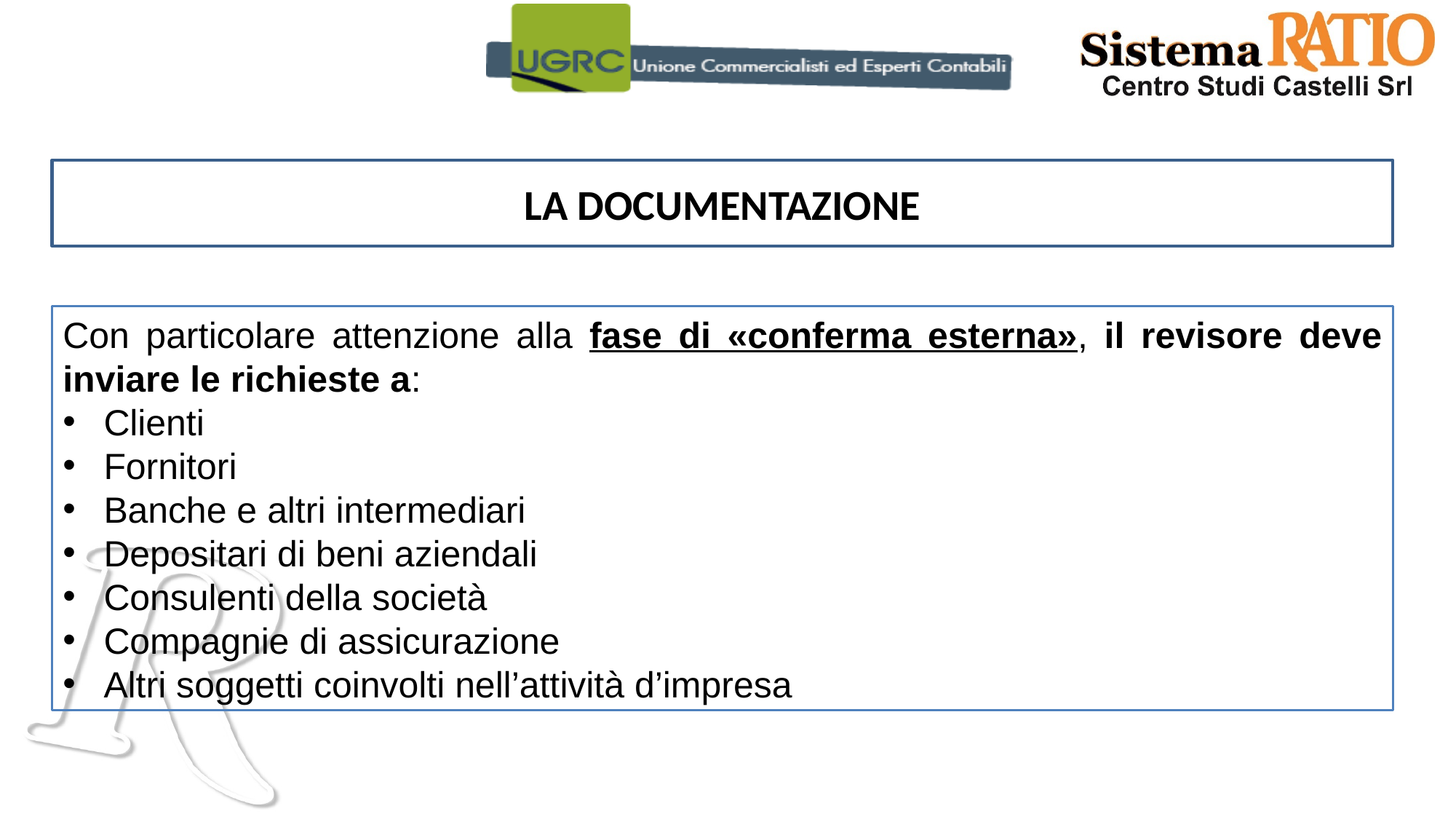

LA DOCUMENTAZIONE
Con particolare attenzione alla fase di «conferma esterna», il revisore deve inviare le richieste a:
Clienti
Fornitori
Banche e altri intermediari
Depositari di beni aziendali
Consulenti della società
Compagnie di assicurazione
Altri soggetti coinvolti nell’attività d’impresa